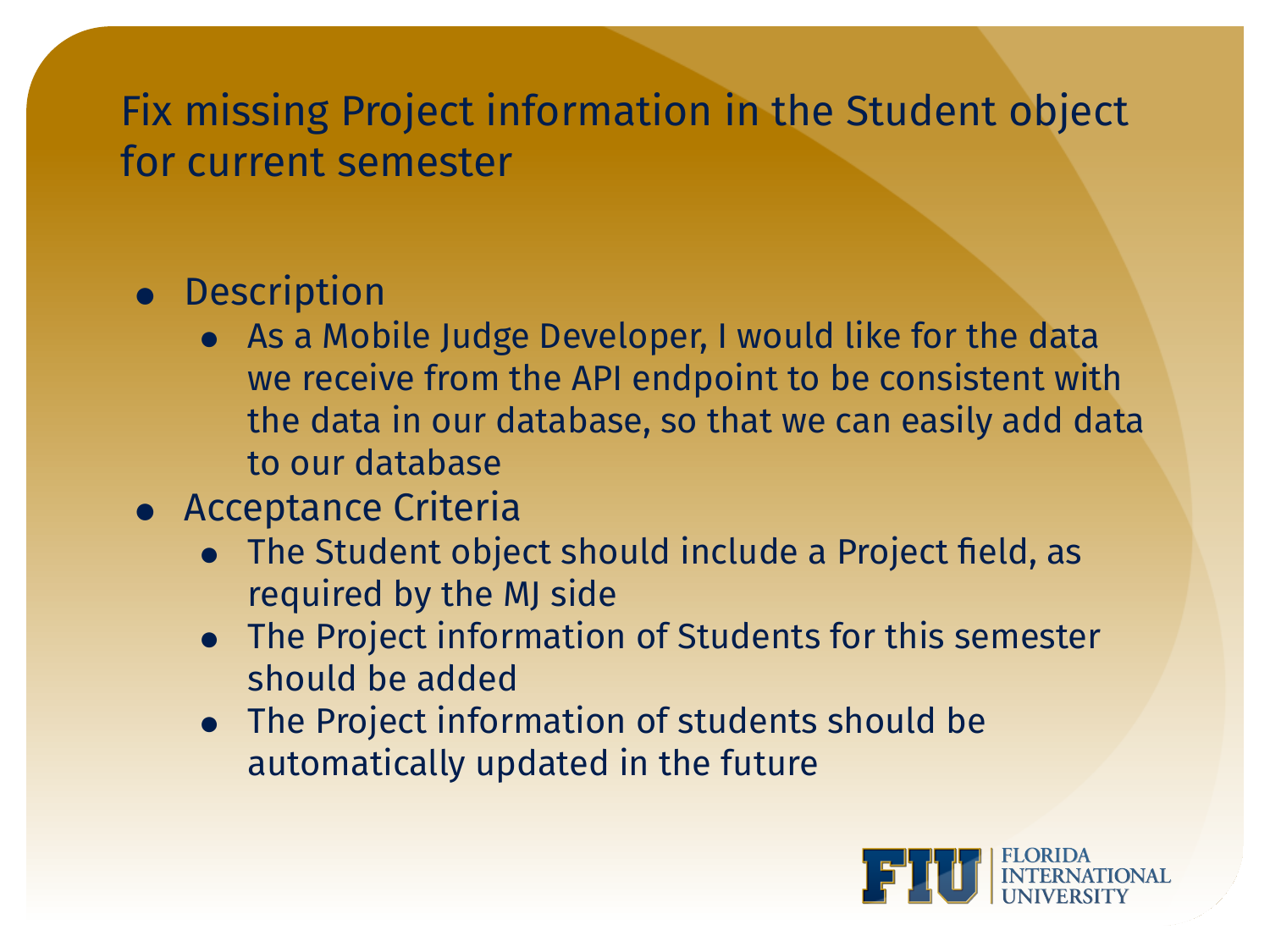

# Fix missing Project information in the Student object for current semester
Description
As a Mobile Judge Developer, I would like for the data we receive from the API endpoint to be consistent with the data in our database, so that we can easily add data to our database
Acceptance Criteria
The Student object should include a Project field, as required by the MJ side
The Project information of Students for this semester should be added
The Project information of students should be automatically updated in the future